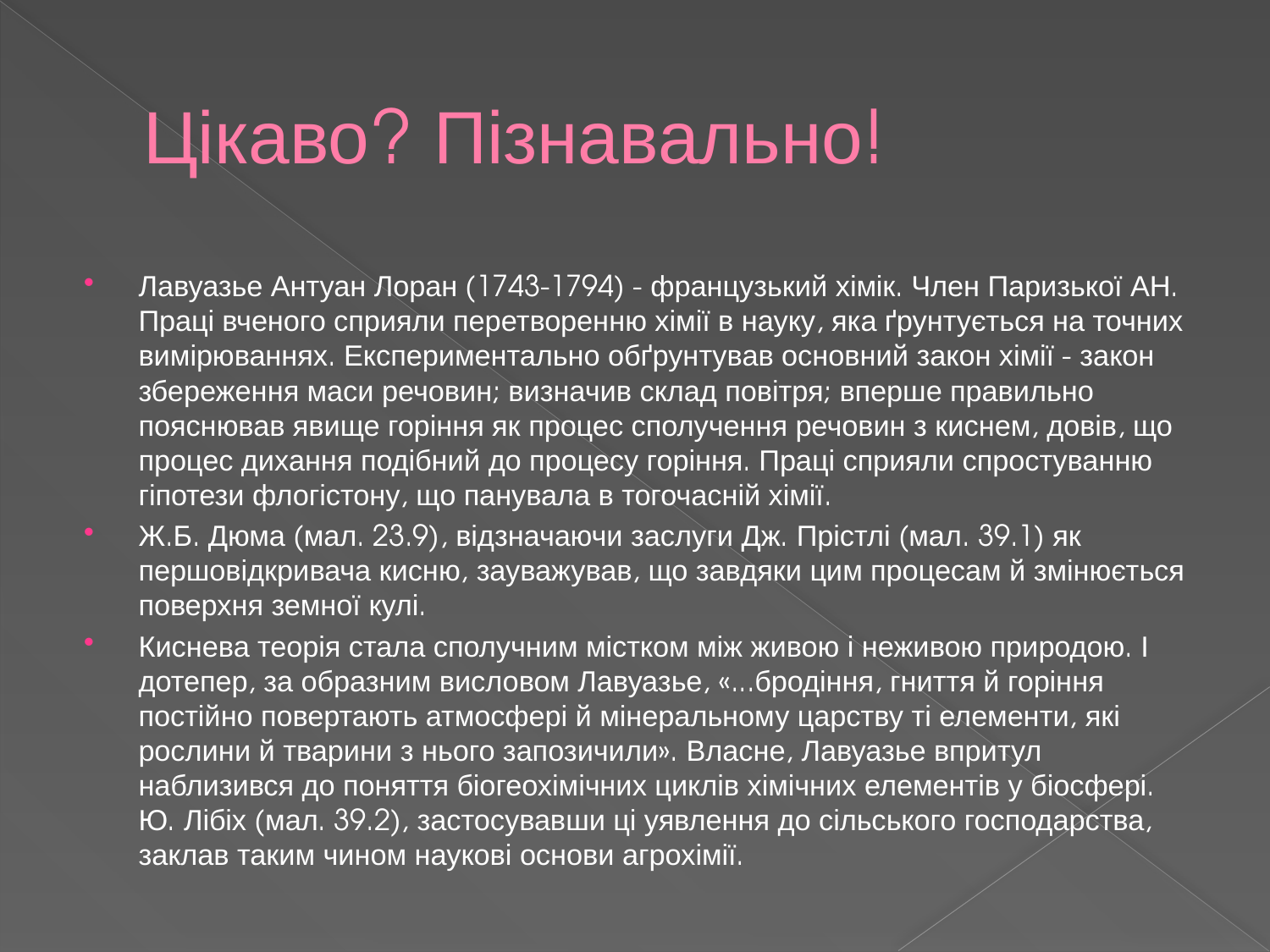

# Цікаво? Пізнавально!
Лавуазье Антуан Лоран (1743-1794) - французький хімік. Член Паризької АН. Праці вченого сприяли перетворенню хімії в науку, яка ґрунтується на точних вимірюваннях. Експериментально обґрунтував основний закон хімії - закон збереження маси речовин; визначив склад повітря; вперше правильно пояснював явище горіння як процес сполучення речовин з киснем, довів, що процес дихання подібний до процесу горіння. Праці сприяли спростуванню гіпотези флогістону, що панувала в тогочасній хімії.
Ж.Б. Дюма (мал. 23.9), відзначаючи заслуги Дж. Прістлі (мал. 39.1) як першовідкривача кисню, зауважував, що завдяки цим процесам й змінюється поверхня земної кулі.
Киснева теорія стала сполучним містком між живою і неживою природою. І дотепер, за образним висловом Лавуазье, «...бродіння, гниття й горіння постійно повертають атмосфері й мінеральному царству ті елементи, які рослини й тварини з нього запозичили». Власне, Лавуазье впритул наблизився до поняття біогеохімічних циклів хімічних елементів у біосфері. Ю. Лібіх (мал. 39.2), застосувавши ці уявлення до сільського господарства, заклав таким чином наукові основи агрохімії.